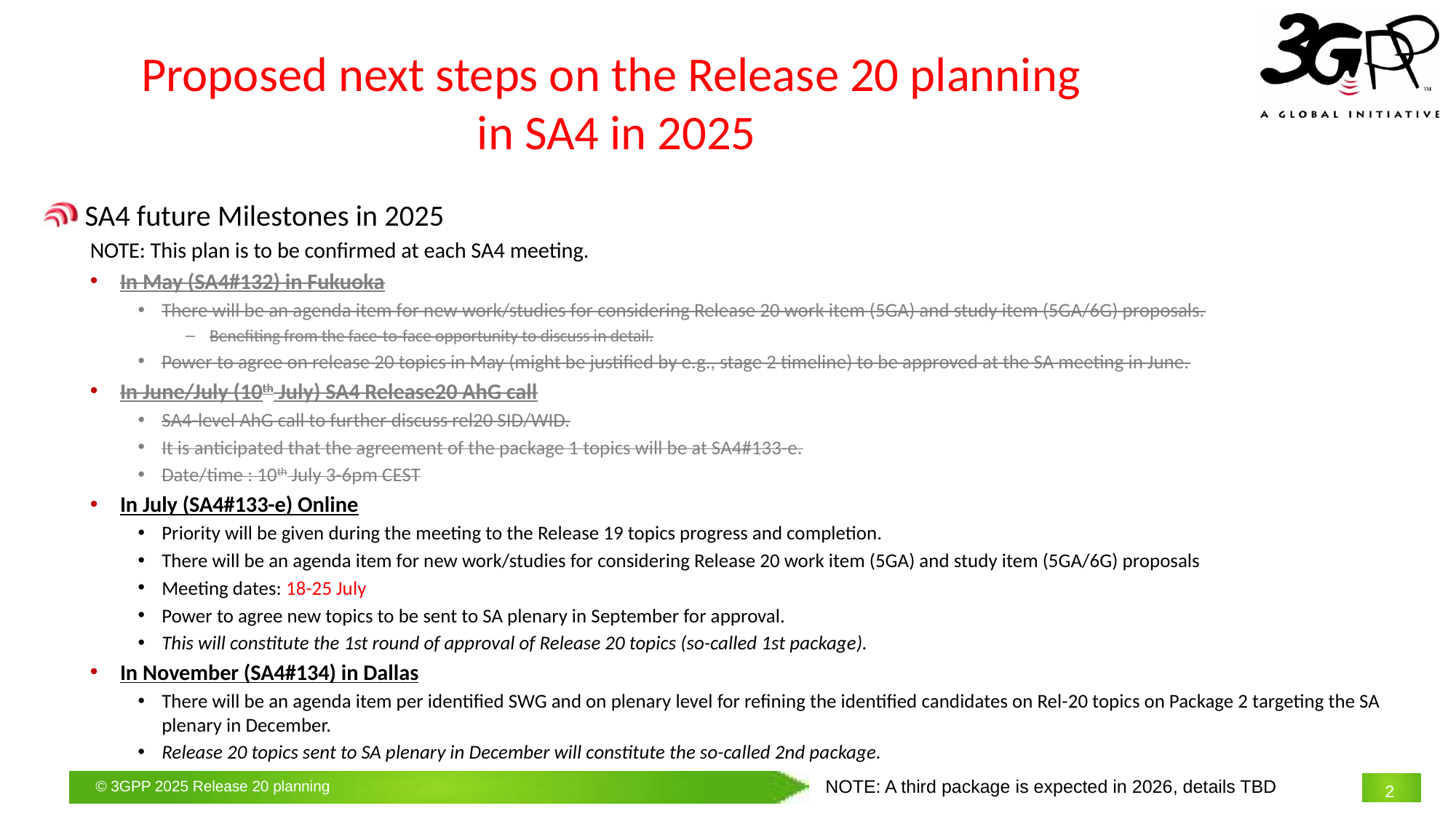

# Proposed next steps on the Release 20 planning in SA4 in 2025
 SA4 future Milestones in 2025
NOTE: This plan is to be confirmed at each SA4 meeting.
In May (SA4#132) in Fukuoka
There will be an agenda item for new work/studies for considering Release 20 work item (5GA) and study item (5GA/6G) proposals.
Benefiting from the face-to-face opportunity to discuss in detail.
Power to agree on release 20 topics in May (might be justified by e.g., stage 2 timeline) to be approved at the SA meeting in June.
In June/July (10th July) SA4 Release20 AhG call
SA4-level AhG call to further discuss rel20 SID/WID.
It is anticipated that the agreement of the package 1 topics will be at SA4#133-e.
Date/time : 10th July 3-6pm CEST
In July (SA4#133-e) Online
Priority will be given during the meeting to the Release 19 topics progress and completion.
There will be an agenda item for new work/studies for considering Release 20 work item (5GA) and study item (5GA/6G) proposals
Meeting dates: 18-25 July
Power to agree new topics to be sent to SA plenary in September for approval.
This will constitute the 1st round of approval of Release 20 topics (so-called 1st package).
In November (SA4#134) in Dallas
There will be an agenda item per identified SWG and on plenary level for refining the identified candidates on Rel-20 topics on Package 2 targeting the SA plenary in December.
Release 20 topics sent to SA plenary in December will constitute the so-called 2nd package.
NOTE: A third package is expected in 2026, details TBD
2